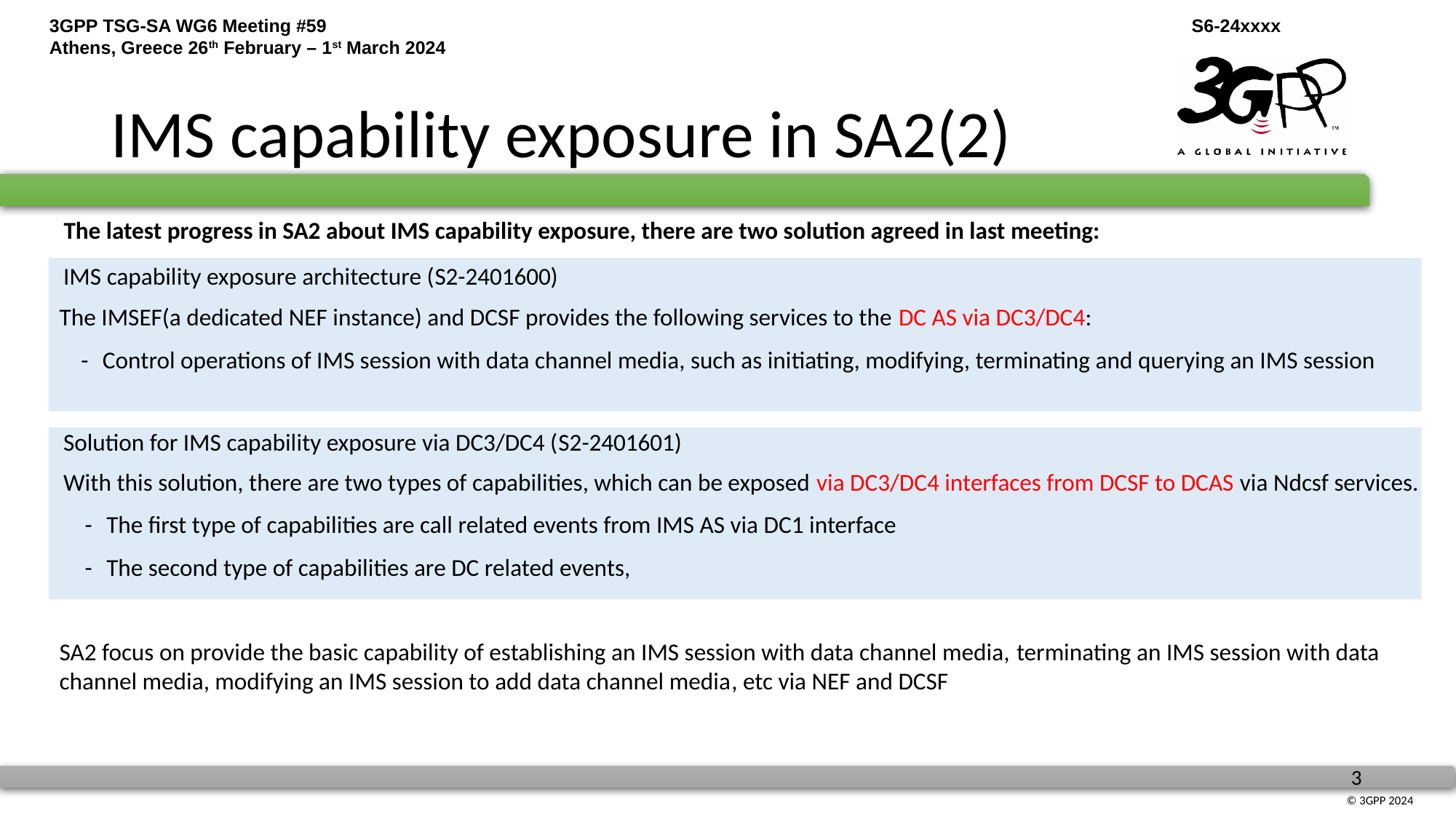

# IMS capability exposure in SA2(2)
The latest progress in SA2 about IMS capability exposure, there are two solution agreed in last meeting:
IMS capability exposure architecture (S2-2401600)

The IMSEF(a dedicated NEF instance) and DCSF provides the following services to the DC AS via DC3/DC4:
-	Control operations of IMS session with data channel media, such as initiating, modifying, terminating and querying an IMS session
Solution for IMS capability exposure via DC3/DC4 (S2-2401601)

With this solution, there are two types of capabilities, which can be exposed via DC3/DC4 interfaces from DCSF to DCAS via Ndcsf services.
-	The first type of capabilities are call related events from IMS AS via DC1 interface
-	The second type of capabilities are DC related events,
SA2 focus on provide the basic capability of establishing an IMS session with data channel media, terminating an IMS session with data channel media, modifying an IMS session to add data channel media, etc via NEF and DCSF